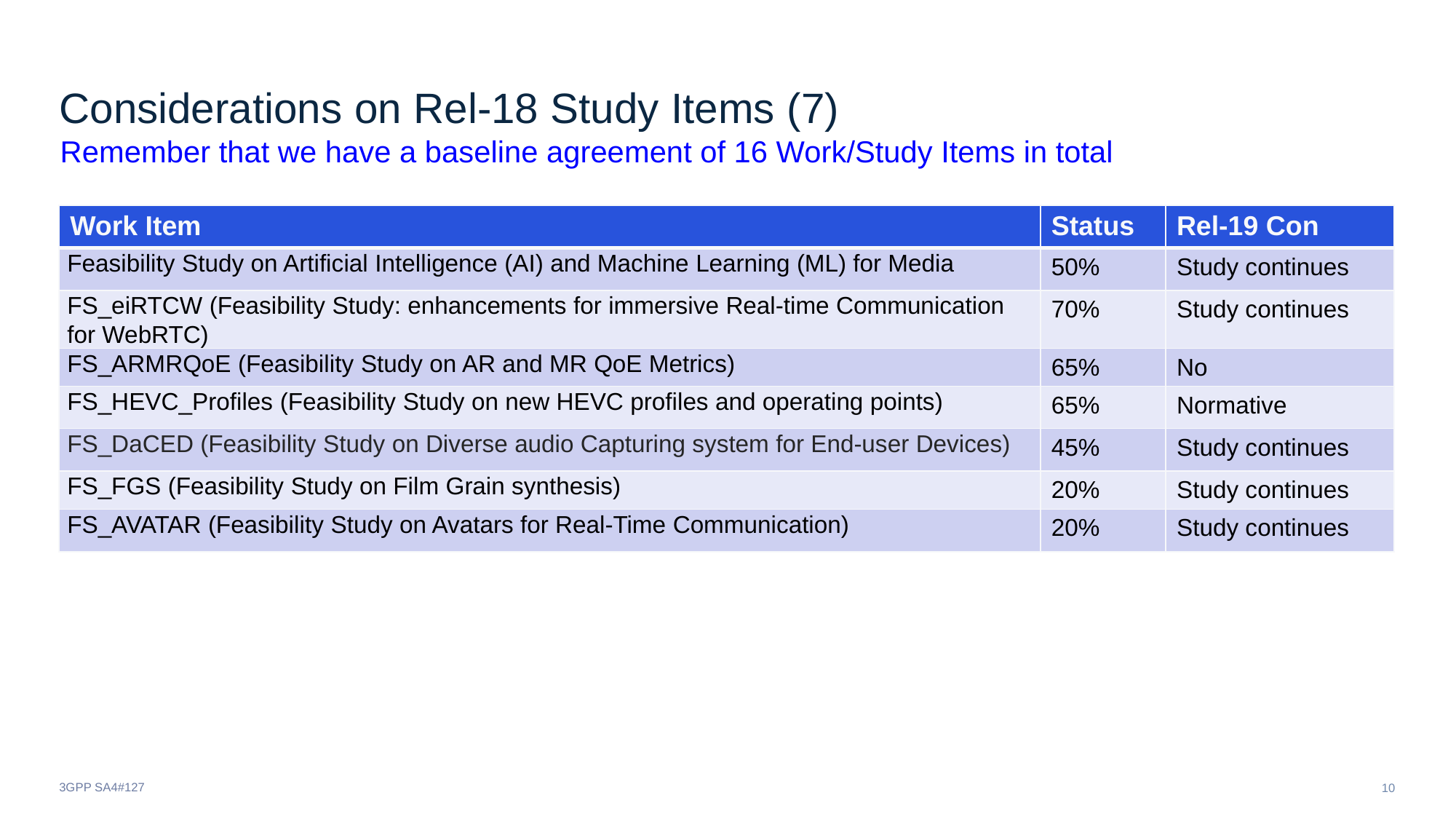

# Considerations on Rel-18 Study Items (7)
Remember that we have a baseline agreement of 16 Work/Study Items in total
| Work Item | Status | Rel-19 Con |
| --- | --- | --- |
| Feasibility Study on Artificial Intelligence (AI) and Machine Learning (ML) for Media | 50% | Study continues |
| FS\_eiRTCW (Feasibility Study: enhancements for immersive Real-time Communication for WebRTC) | 70% | Study continues |
| FS\_ARMRQoE (Feasibility Study on AR and MR QoE Metrics) | 65% | No |
| FS\_HEVC\_Profiles (Feasibility Study on new HEVC profiles and operating points) | 65% | Normative |
| FS\_DaCED (Feasibility Study on Diverse audio Capturing system for End-user Devices) | 45% | Study continues |
| FS\_FGS (Feasibility Study on Film Grain synthesis) | 20% | Study continues |
| FS\_AVATAR (Feasibility Study on Avatars for Real-Time Communication) | 20% | Study continues |
3GPP SA4#127